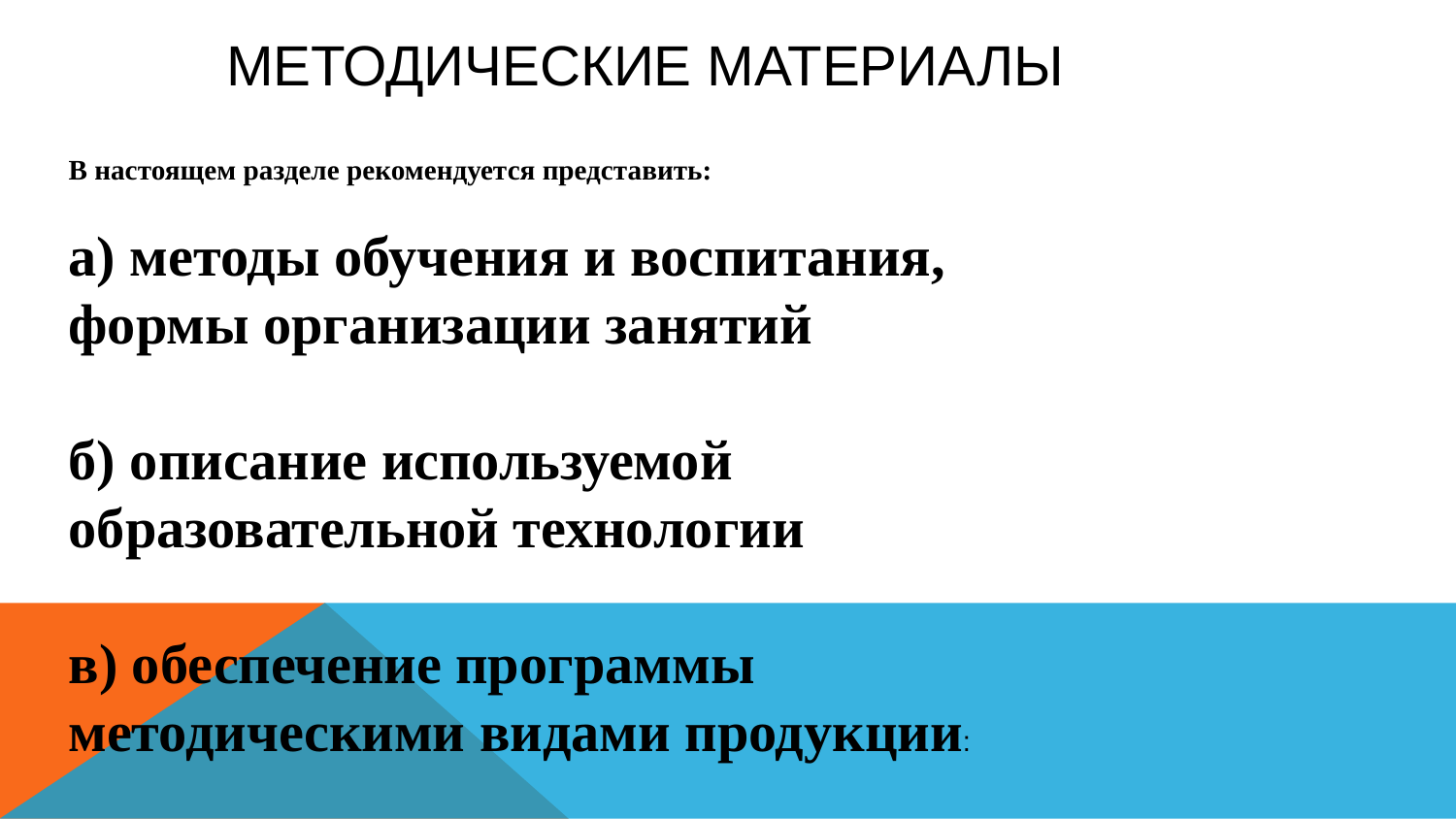

Методические материалы

В настоящем разделе рекомендуется представить:

а) методы обучения и воспитания, формы организации занятий

б) описание используемой образовательной технологии

в) обеспечение программы методическими видами продукции: